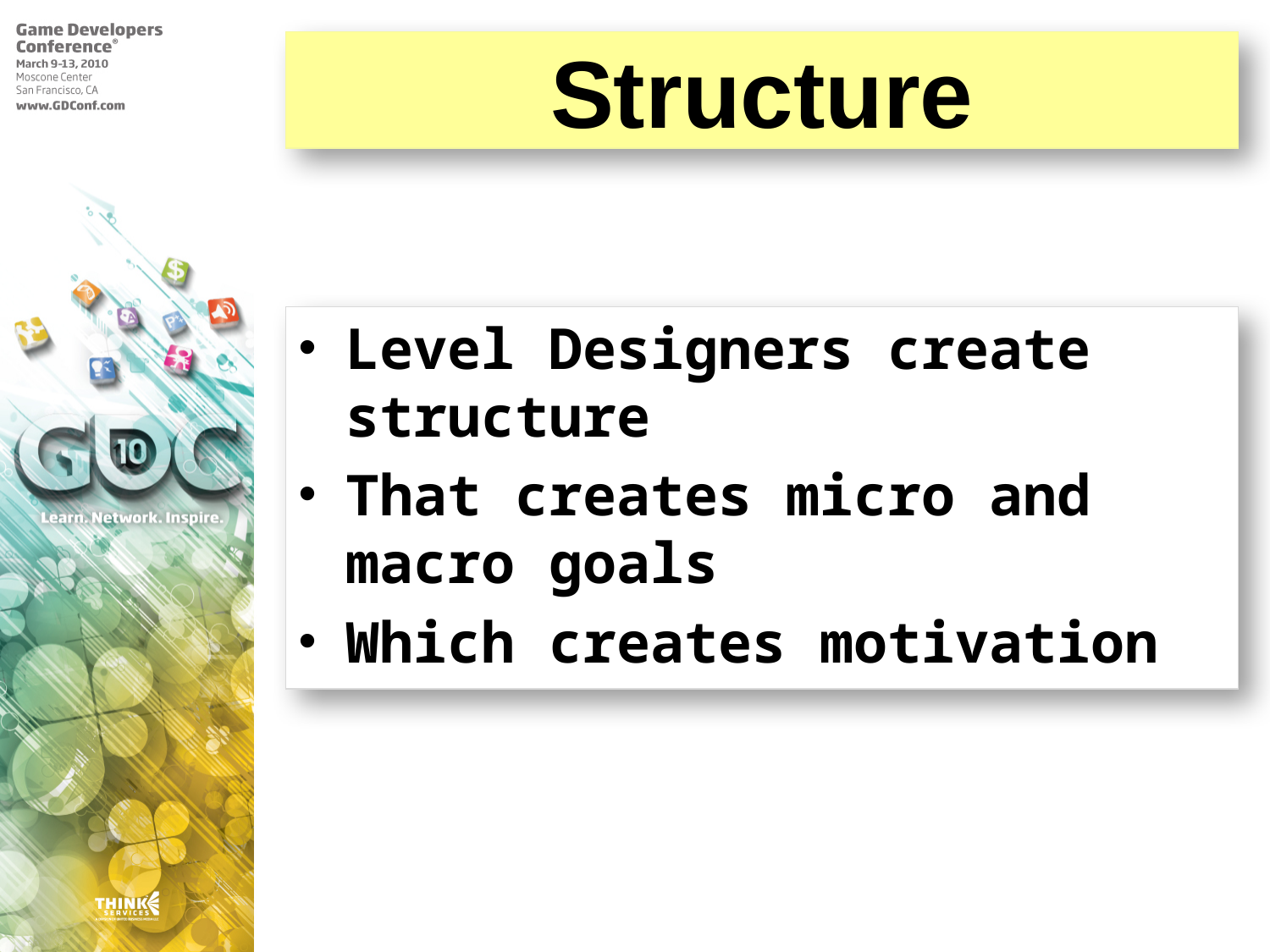

# Structure
Level Designers create structure
That creates micro and macro goals
Which creates motivation